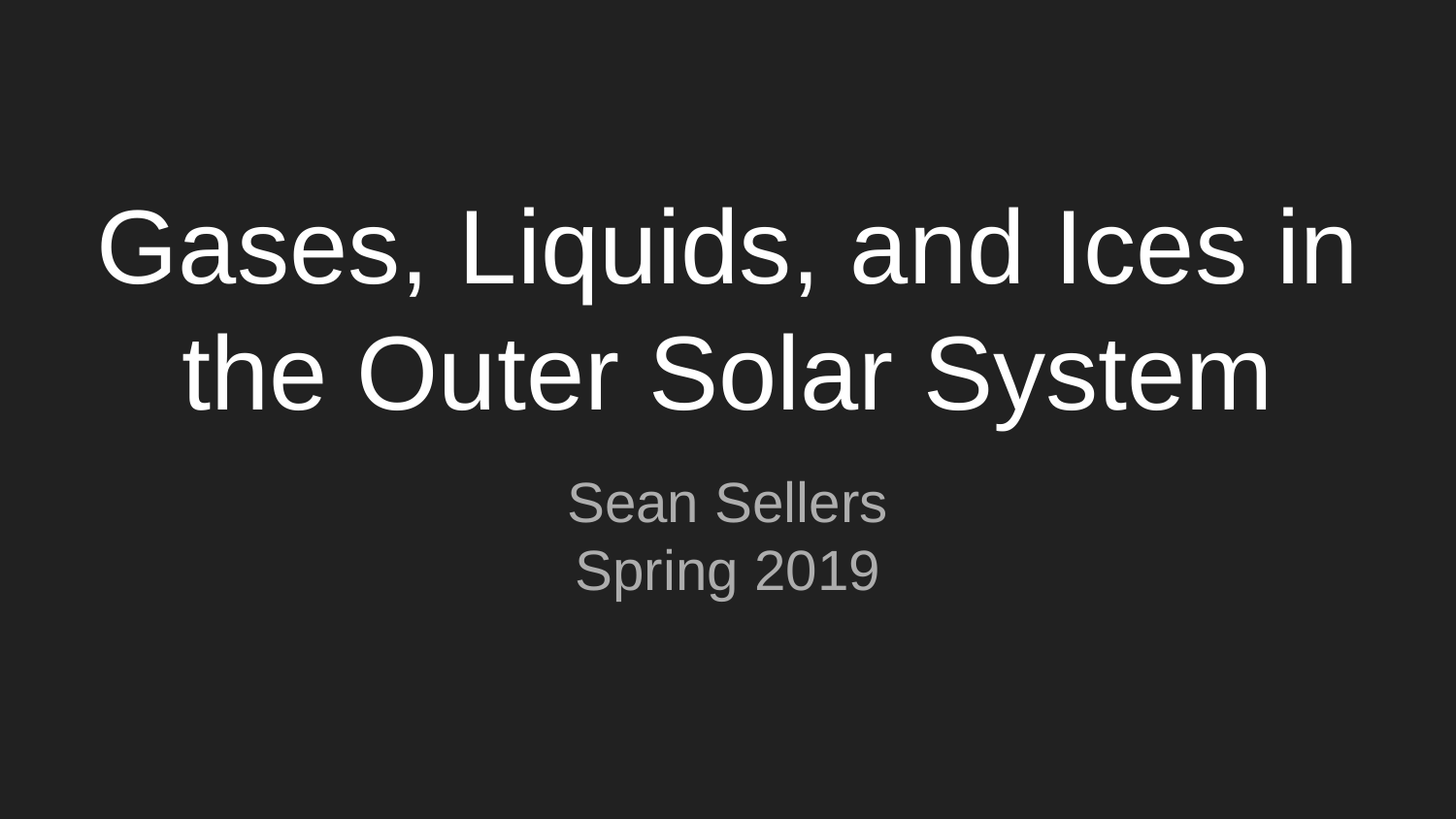

# Gases, Liquids, and Ices in the Outer Solar System
Sean Sellers
Spring 2019